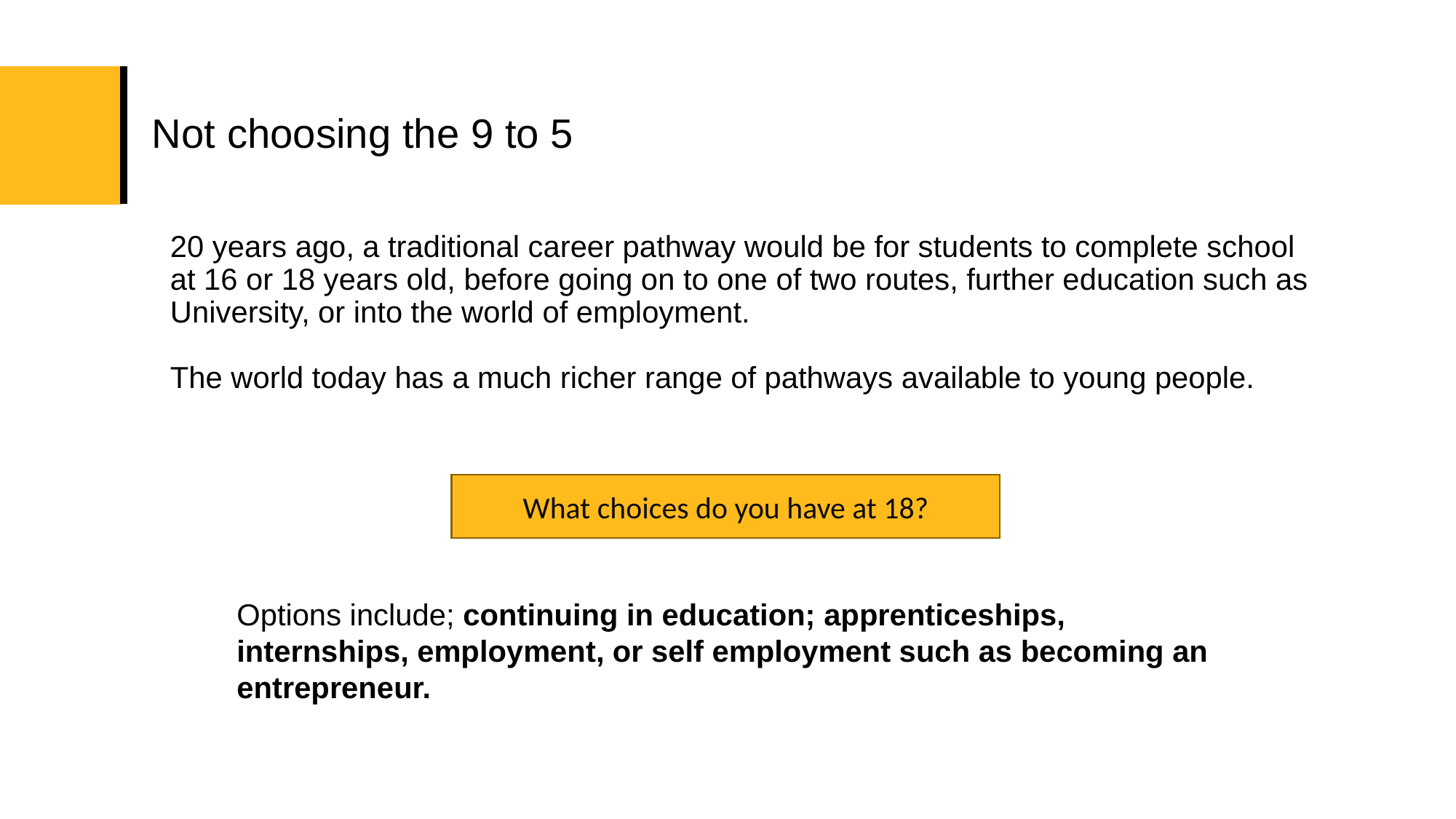

# Not choosing the 9 to 5
20 years ago, a traditional career pathway would be for students to complete school at 16 or 18 years old, before going on to one of two routes, further education such as University, or into the world of employment.
The world today has a much richer range of pathways available to young people.
What choices do you have at 18?
Options include; continuing in education; apprenticeships, internships, employment, or self employment such as becoming an entrepreneur.